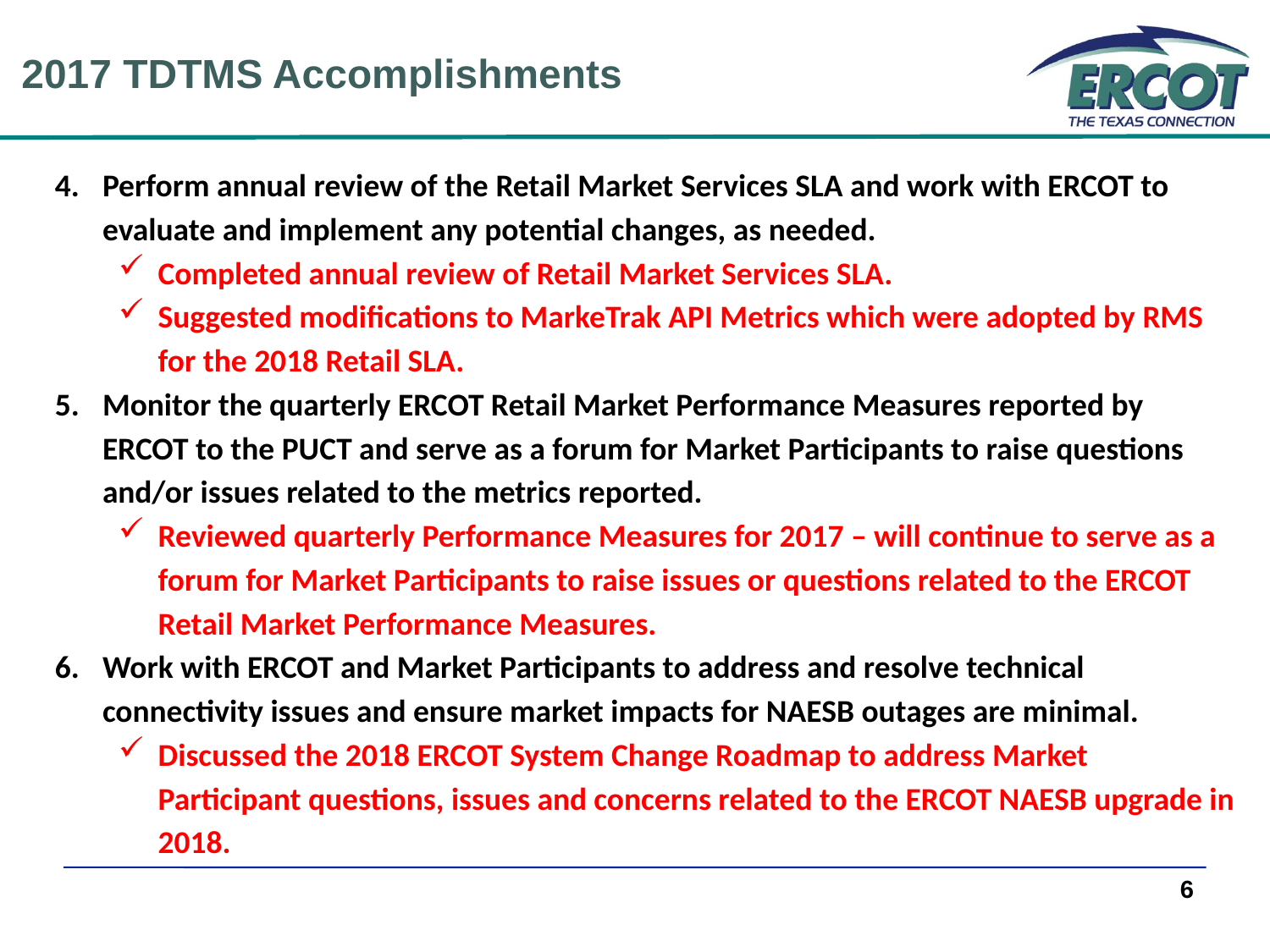

2017 TDTMS Accomplishments
Perform annual review of the Retail Market Services SLA and work with ERCOT to evaluate and implement any potential changes, as needed.
Completed annual review of Retail Market Services SLA.
Suggested modifications to MarkeTrak API Metrics which were adopted by RMS for the 2018 Retail SLA.
Monitor the quarterly ERCOT Retail Market Performance Measures reported by ERCOT to the PUCT and serve as a forum for Market Participants to raise questions and/or issues related to the metrics reported.
Reviewed quarterly Performance Measures for 2017 – will continue to serve as a forum for Market Participants to raise issues or questions related to the ERCOT Retail Market Performance Measures.
Work with ERCOT and Market Participants to address and resolve technical connectivity issues and ensure market impacts for NAESB outages are minimal.
Discussed the 2018 ERCOT System Change Roadmap to address Market Participant questions, issues and concerns related to the ERCOT NAESB upgrade in 2018.
6